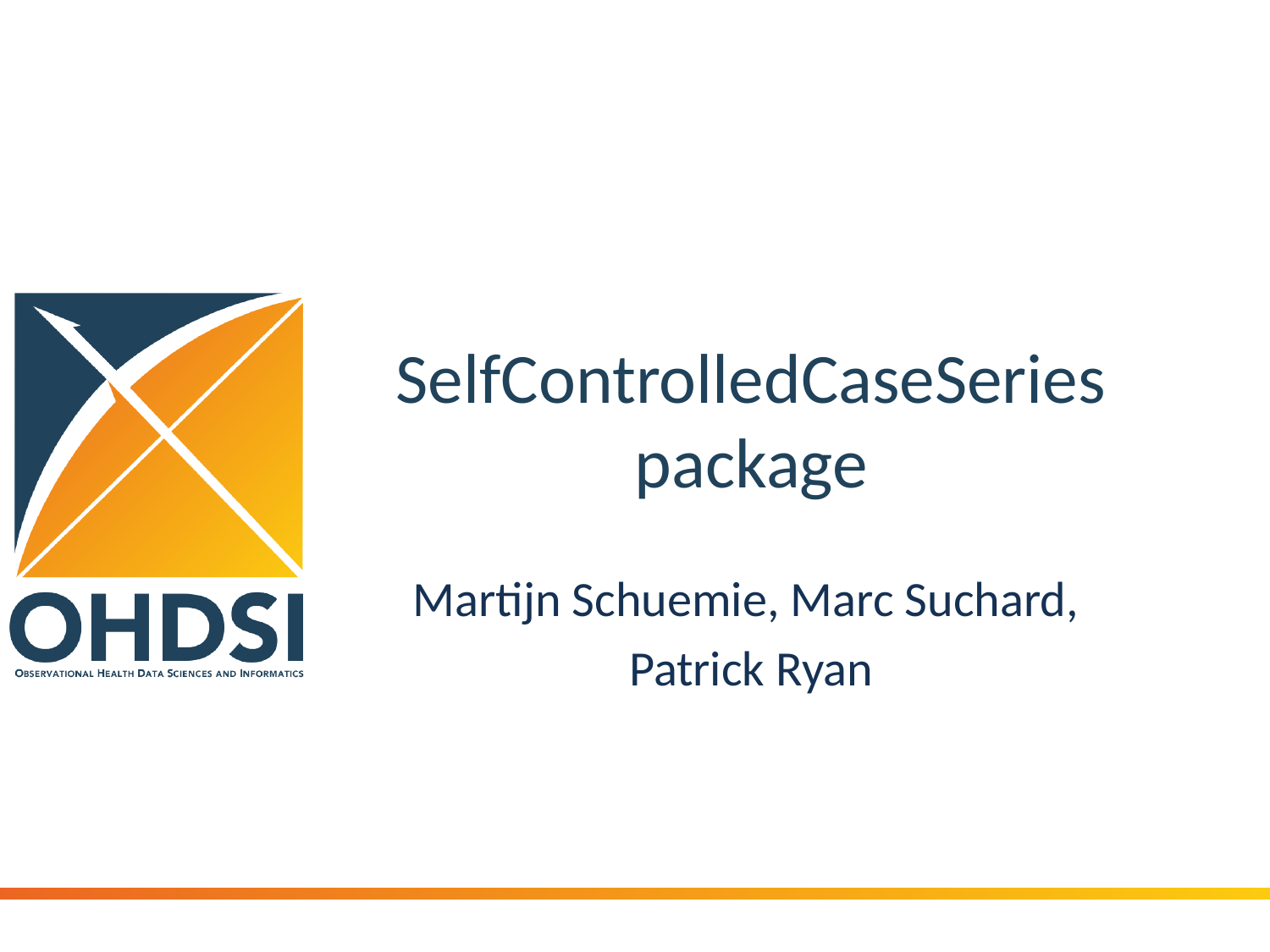

# SelfControlledCaseSeries package
Martijn Schuemie, Marc Suchard,
Patrick Ryan